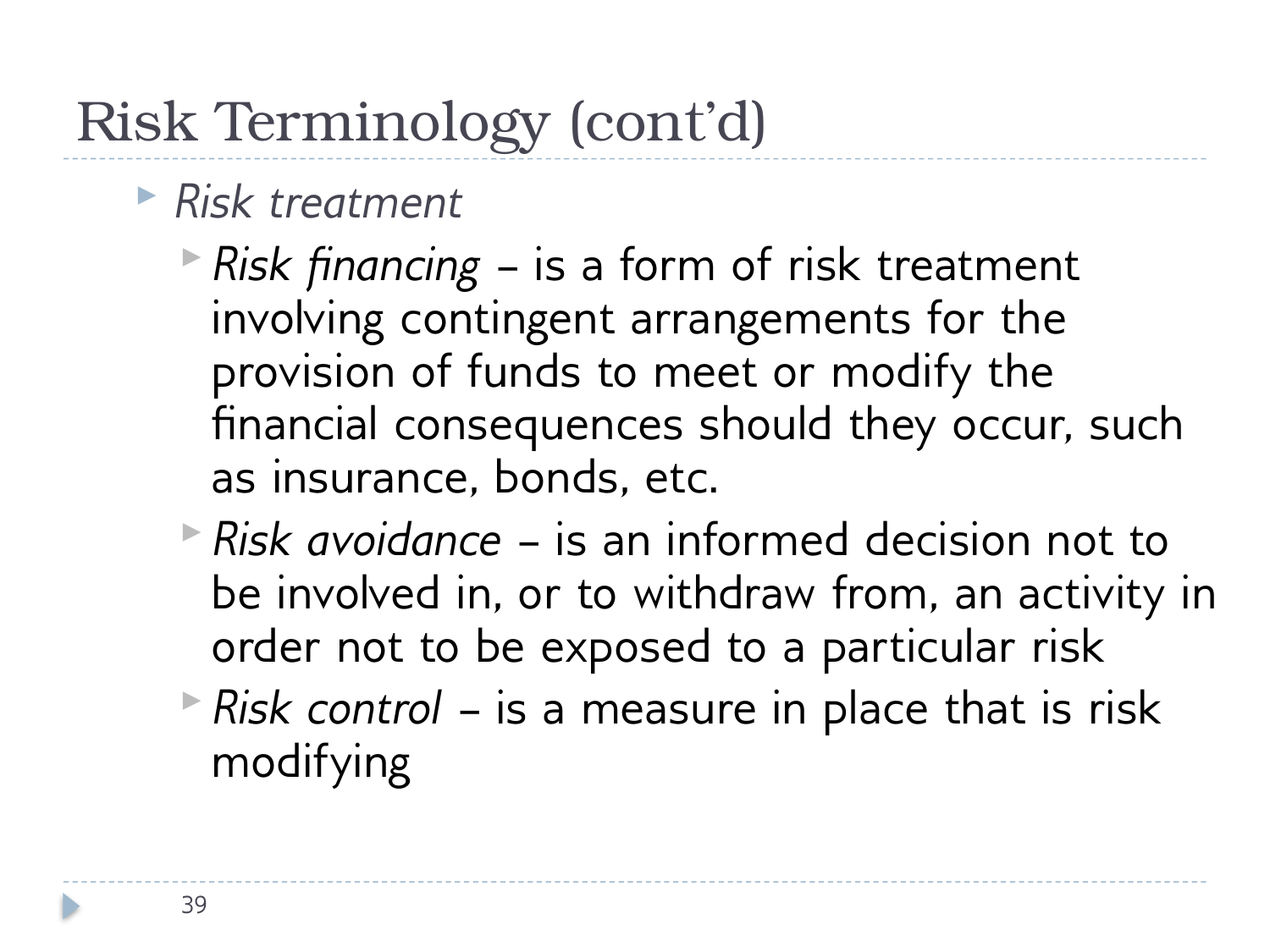

# Risk Terminology (cont’d)
Risk treatment
Risk financing – is a form of risk treatment involving contingent arrangements for the provision of funds to meet or modify the financial consequences should they occur, such as insurance, bonds, etc.
Risk avoidance – is an informed decision not to be involved in, or to withdraw from, an activity in order not to be exposed to a particular risk
Risk control – is a measure in place that is risk modifying
39